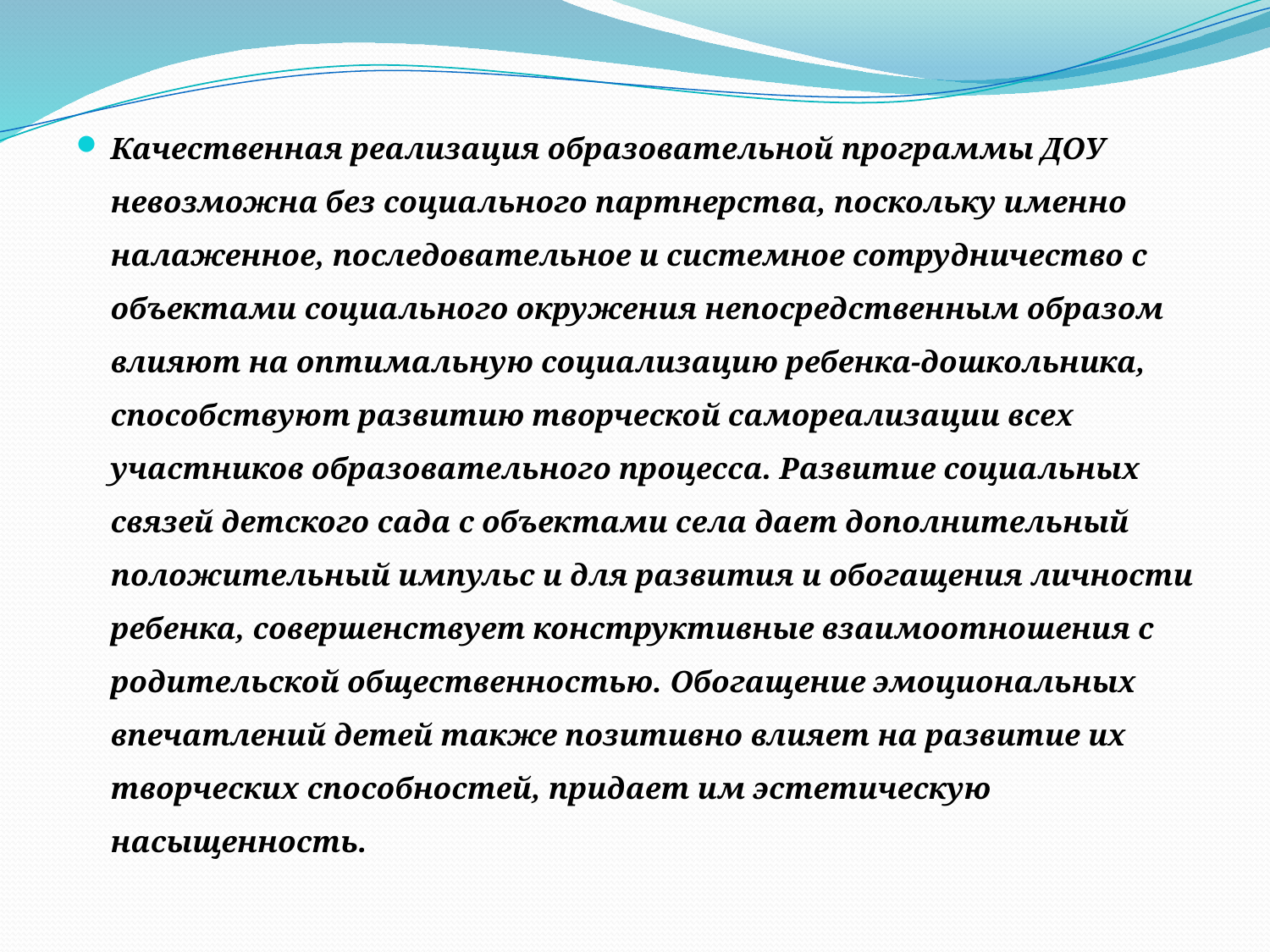

Качественная реализация образовательной программы ДОУ невозможна без социального партнерства, поскольку именно налаженное, последовательное и системное сотрудничество с объектами социального окружения непосредственным образом влияют на оптимальную социализацию ребенка-дошкольника, способствуют развитию творческой самореализации всех участников образовательного процесса. Развитие социальных связей детского сада с объектами села дает дополнительный положительный импульс и для развития и обогащения личности ребенка, совершенствует конструктивные взаимоотношения с родительской общественностью. Обогащение эмоциональных впечатлений детей также позитивно влияет на развитие их творческих способностей, придает им эстетическую насыщенность.